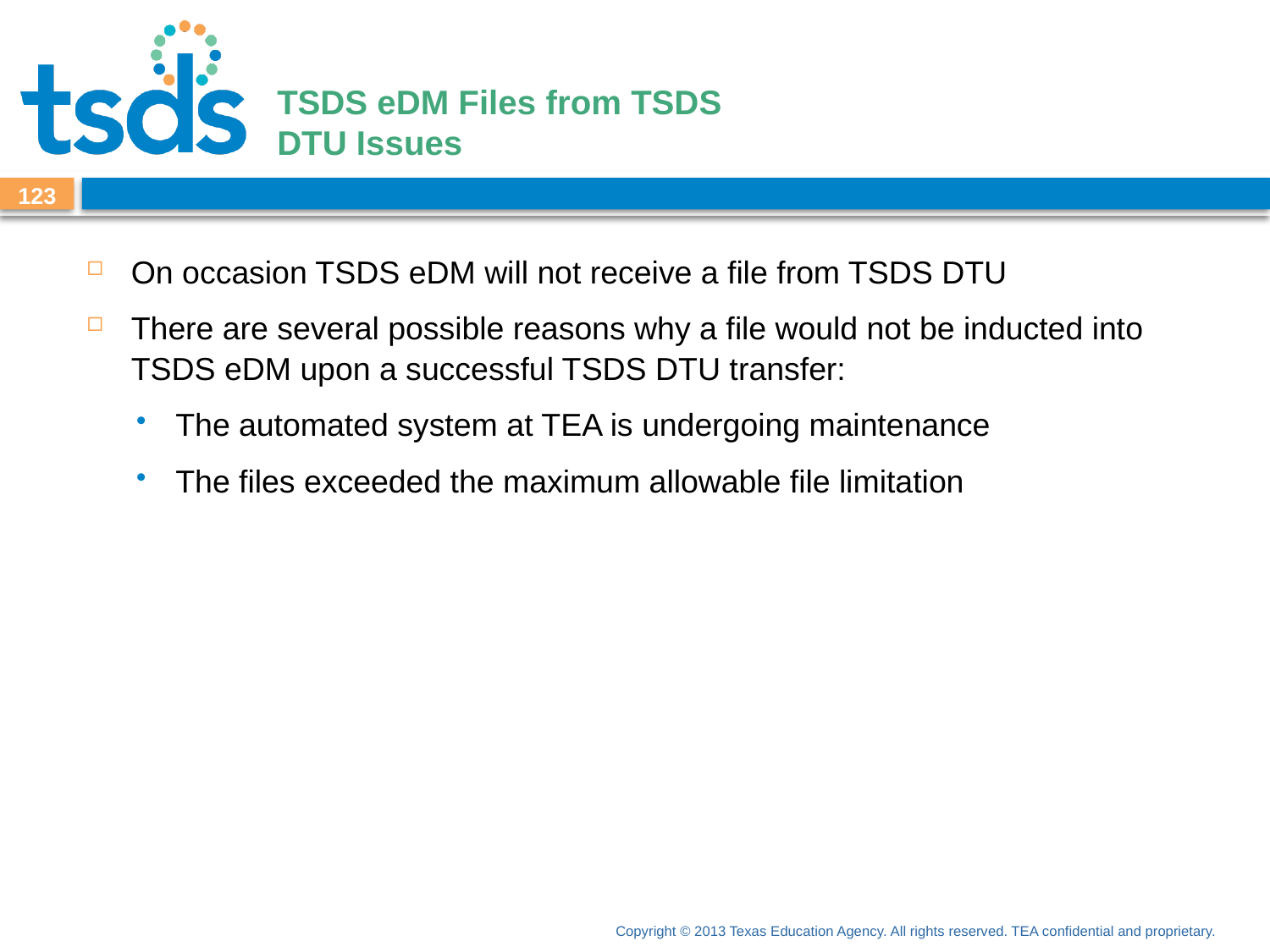

# TSDS eDM Files from TSDS DTU Issues
123
On occasion TSDS eDM will not receive a file from TSDS DTU
There are several possible reasons why a file would not be inducted into TSDS eDM upon a successful TSDS DTU transfer:
The automated system at TEA is undergoing maintenance
The files exceeded the maximum allowable file limitation